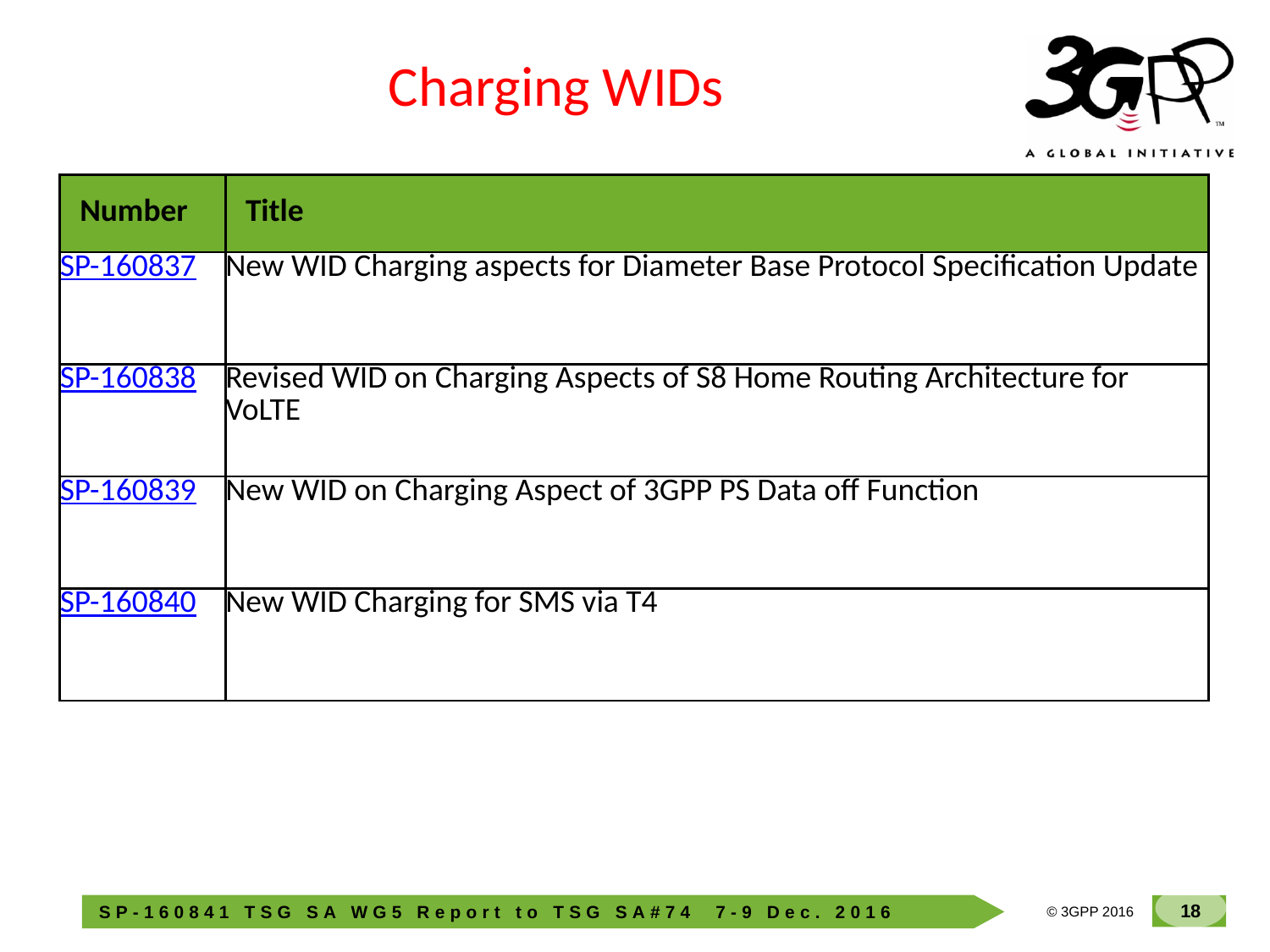

Charging WIDs
| Number | Title |
| --- | --- |
| SP-160837 | New WID Charging aspects for Diameter Base Protocol Specification Update |
| SP-160838 | Revised WID on Charging Aspects of S8 Home Routing Architecture for VoLTE |
| SP-160839 | New WID on Charging Aspect of 3GPP PS Data off Function |
| SP-160840 | New WID Charging for SMS via T4 |